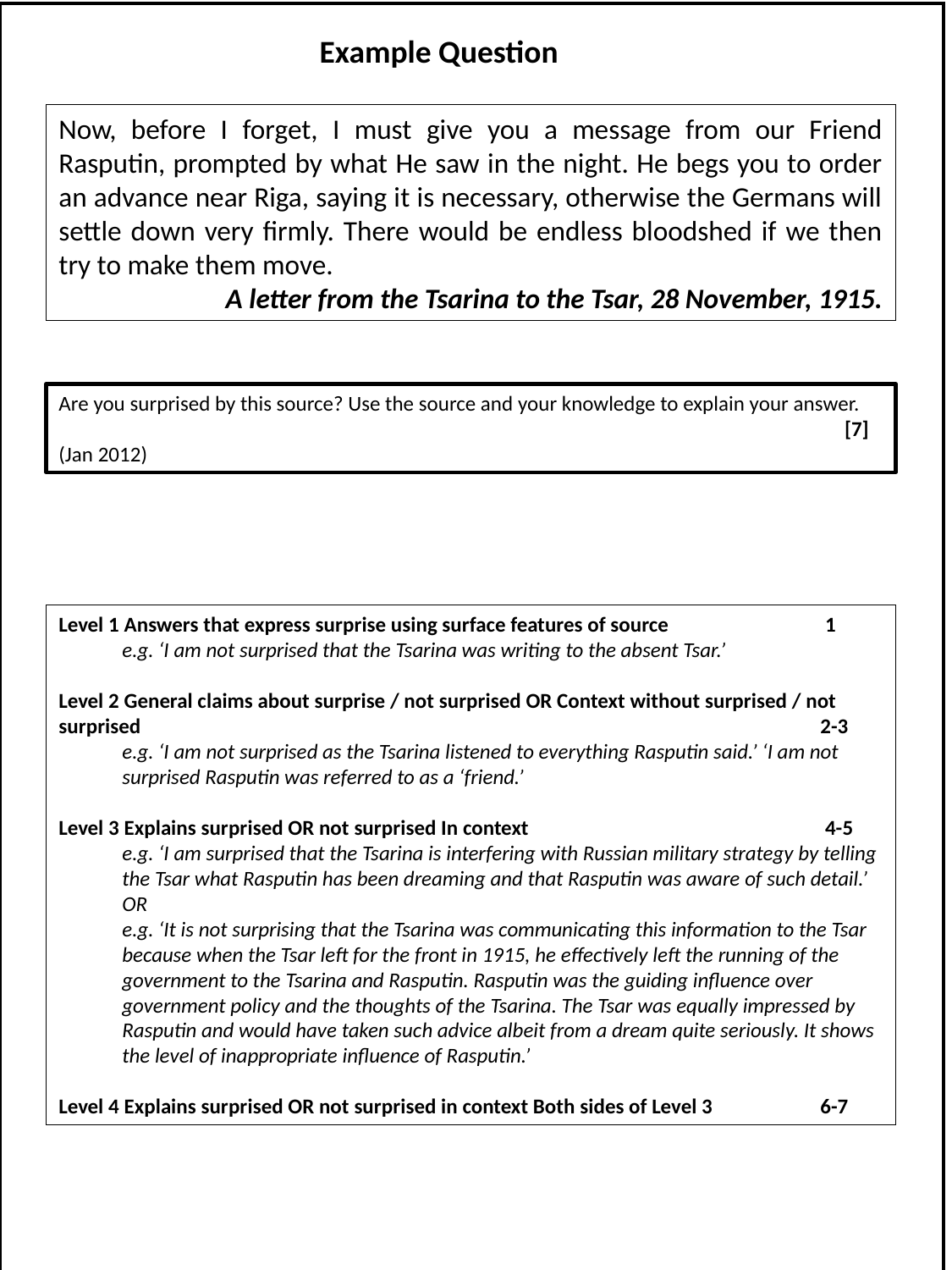

|  |  |
| --- | --- |
Example Question
Now, before I forget, I must give you a message from our Friend Rasputin, prompted by what He saw in the night. He begs you to order an advance near Riga, saying it is necessary, otherwise the Germans will settle down very firmly. There would be endless bloodshed if we then try to make them move.
A letter from the Tsarina to the Tsar, 28 November, 1915.
Are you surprised by this source? Use the source and your knowledge to explain your answer.
						     [7]
(Jan 2012)
Level 1 Answers that express surprise using surface features of source 		 1
e.g. ‘I am not surprised that the Tsarina was writing to the absent Tsar.’

Level 2 General claims about surprise / not surprised OR Context without surprised / not surprised 		 				2-3
e.g. ‘I am not surprised as the Tsarina listened to everything Rasputin said.’ ‘I am not surprised Rasputin was referred to as a ‘friend.’

Level 3 Explains surprised OR not surprised In context 			 4-5
e.g. ‘I am surprised that the Tsarina is interfering with Russian military strategy by telling the Tsar what Rasputin has been dreaming and that Rasputin was aware of such detail.’
OR
e.g. ‘It is not surprising that the Tsarina was communicating this information to the Tsar because when the Tsar left for the front in 1915, he effectively left the running of the government to the Tsarina and Rasputin. Rasputin was the guiding influence over government policy and the thoughts of the Tsarina. The Tsar was equally impressed by Rasputin and would have taken such advice albeit from a dream quite seriously. It shows the level of inappropriate influence of Rasputin.’

Level 4 Explains surprised OR not surprised in context Both sides of Level 3 	6-7